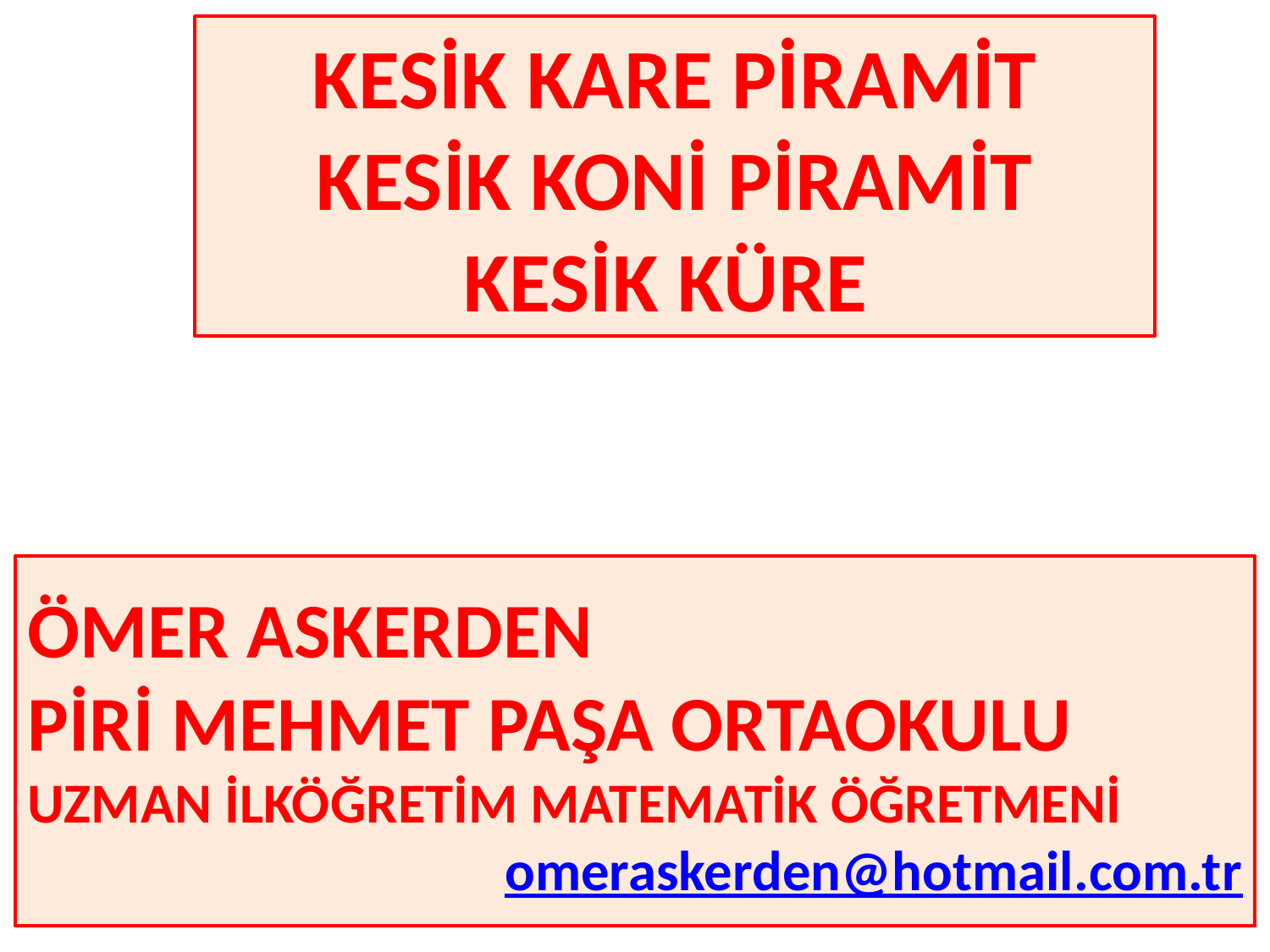

KESİK KARE PİRAMİT
KESİK KONİ PİRAMİT
KESİK KÜRE
ÖMER ASKERDEN
PİRİ MEHMET PAŞA ORTAOKULU
UZMAN İLKÖĞRETİM MATEMATİK ÖĞRETMENİ
			omeraskerden@hotmail.com.tr